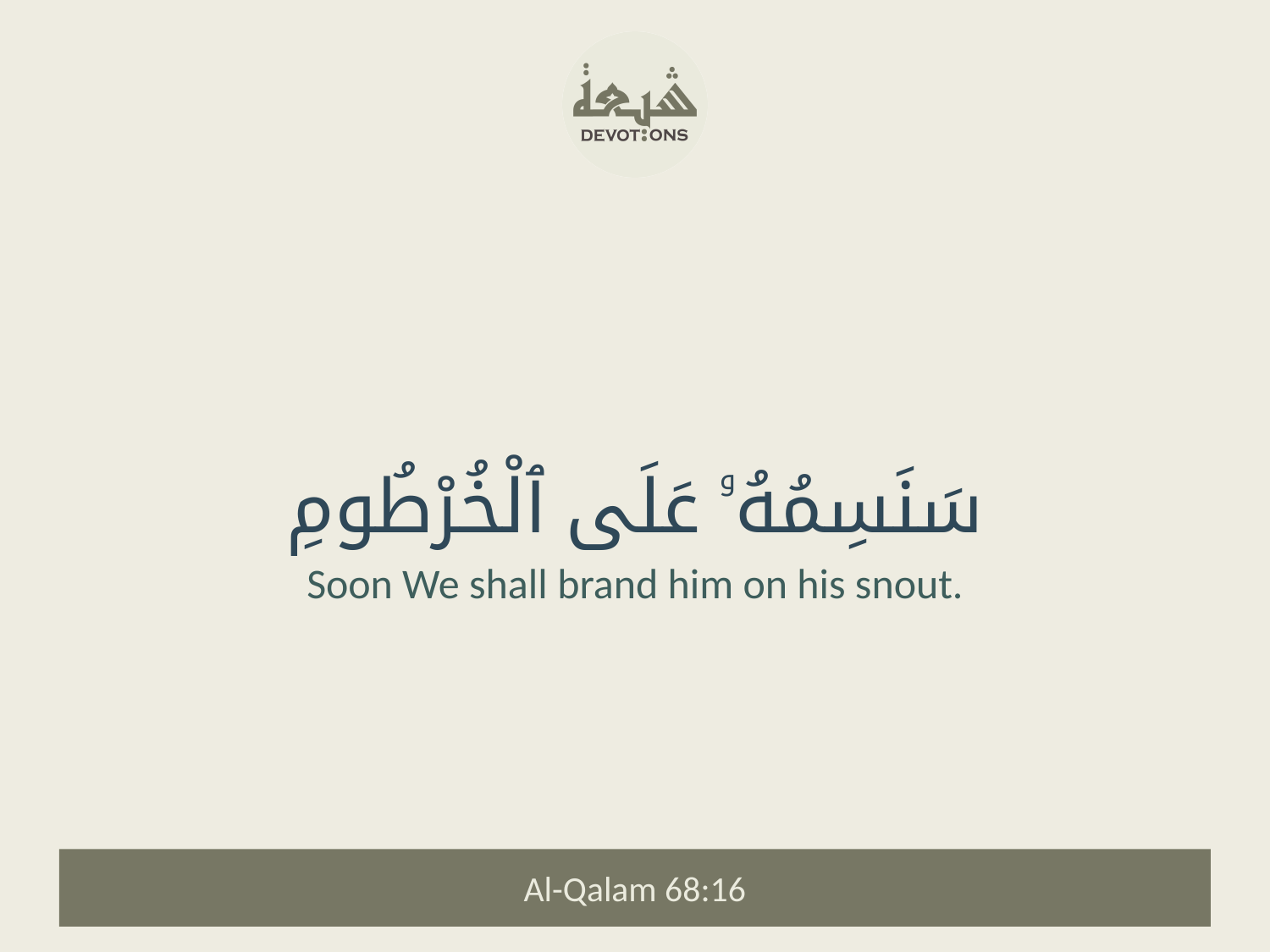

سَنَسِمُهُۥ عَلَى ٱلْخُرْطُومِ
Soon We shall brand him on his snout.
Al-Qalam 68:16